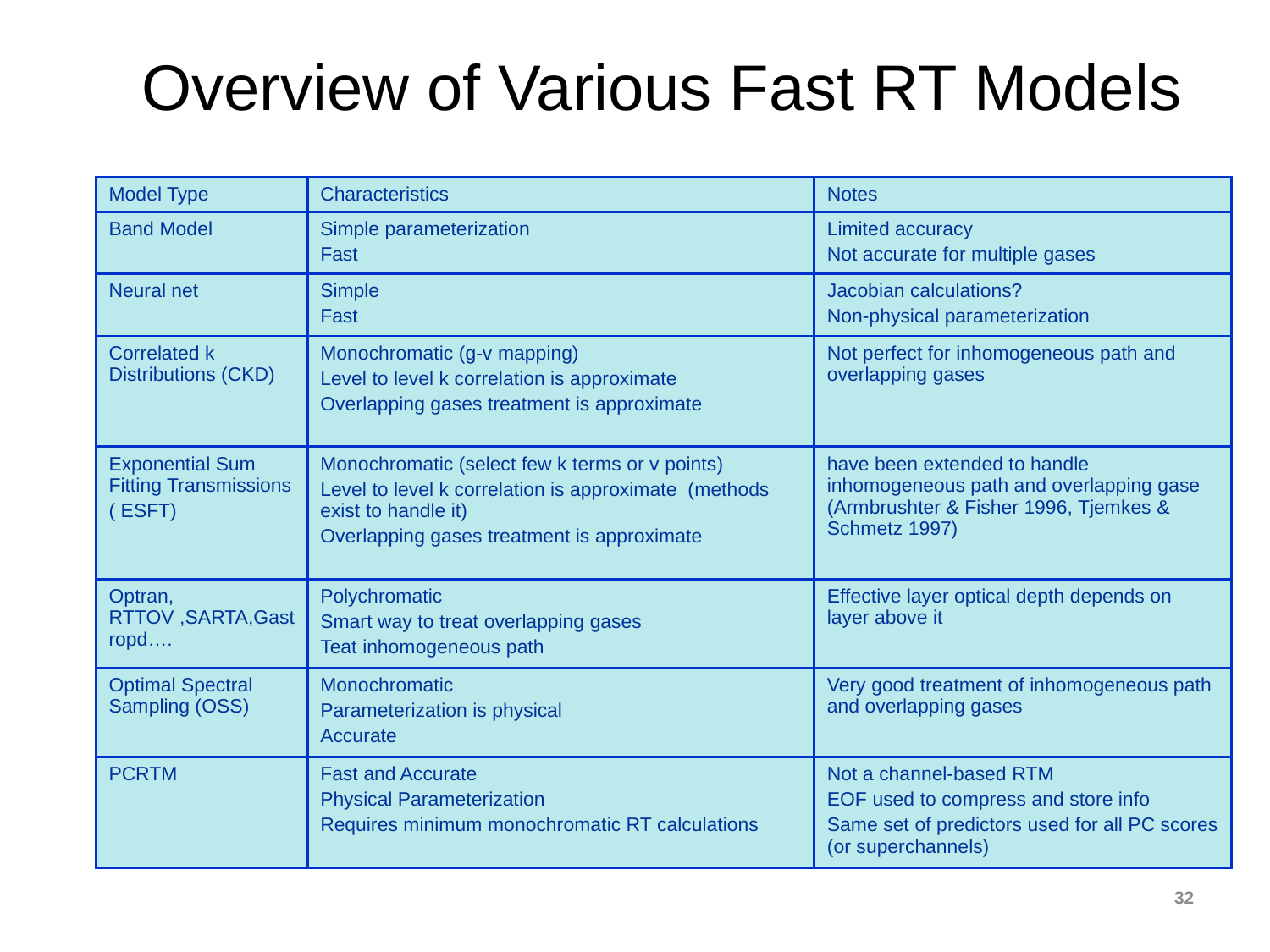

# Overview of Various Fast RT Models
| Model Type | Characteristics | Notes |
| --- | --- | --- |
| Band Model | Simple parameterization Fast | Limited accuracy Not accurate for multiple gases |
| Neural net | Simple Fast | Jacobian calculations? Non-physical parameterization |
| Correlated k Distributions (CKD) | Monochromatic (g-v mapping) Level to level k correlation is approximate Overlapping gases treatment is approximate | Not perfect for inhomogeneous path and overlapping gases |
| Exponential Sum Fitting Transmissions ( ESFT) | Monochromatic (select few k terms or v points) Level to level k correlation is approximate (methods exist to handle it) Overlapping gases treatment is approximate | have been extended to handle inhomogeneous path and overlapping gase (Armbrushter & Fisher 1996, Tjemkes & Schmetz 1997) |
| Optran, RTTOV ,SARTA,Gastropd…. | Polychromatic Smart way to treat overlapping gases Teat inhomogeneous path | Effective layer optical depth depends on layer above it |
| Optimal Spectral Sampling (OSS) | Monochromatic Parameterization is physical Accurate | Very good treatment of inhomogeneous path and overlapping gases |
| PCRTM | Fast and Accurate Physical Parameterization Requires minimum monochromatic RT calculations | Not a channel-based RTM EOF used to compress and store info Same set of predictors used for all PC scores (or superchannels) |
32